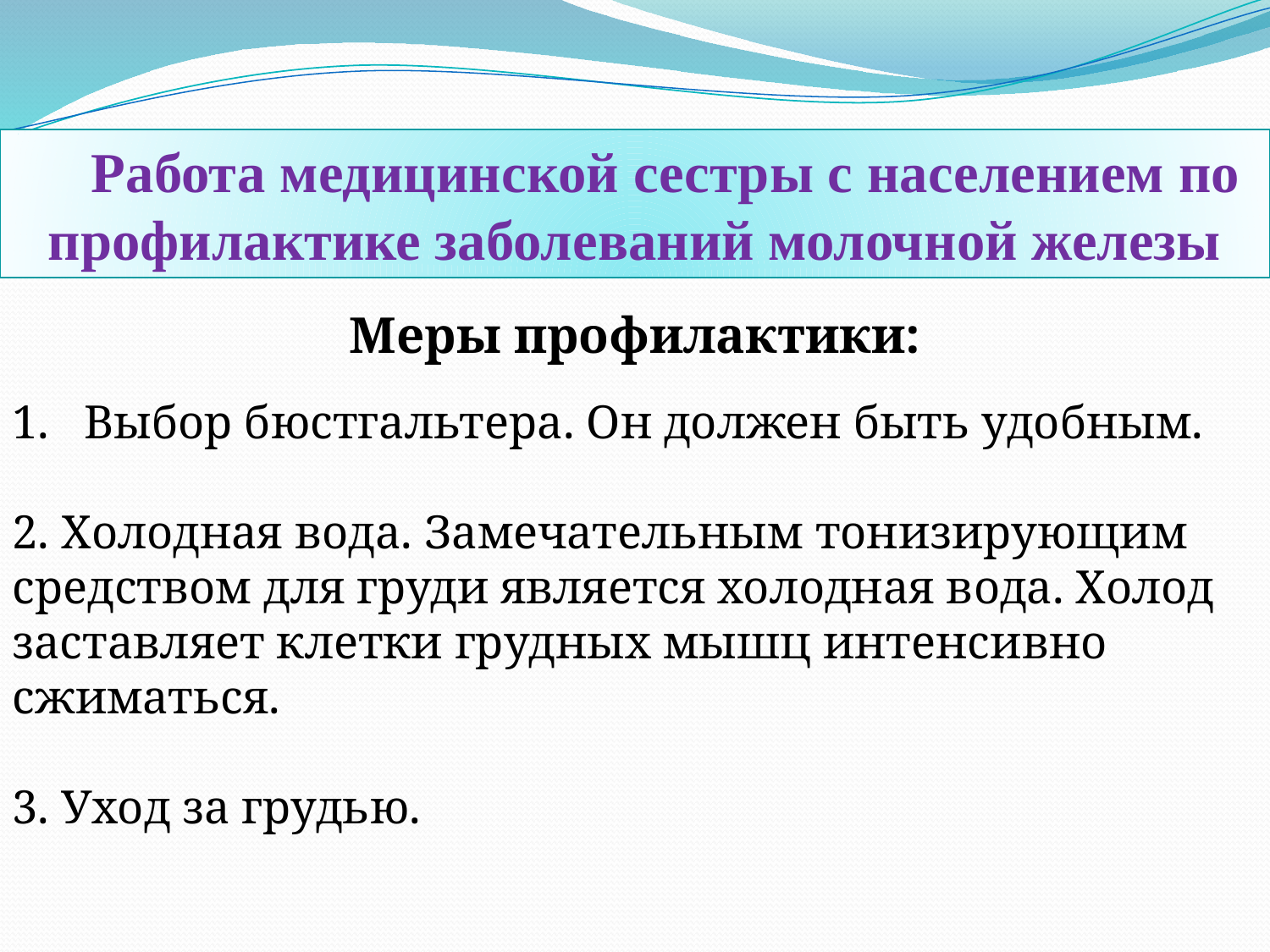

Работа медицинской сестры с населением по профилактике заболеваний молочной железы
Меры профилактики:

Выбор бюстгальтера. Он должен быть удобным.

2. Холодная вода. Замечательным тонизирующим средством для груди является холодная вода. Холод заставляет клетки грудных мышц интенсивно сжиматься.

3. Уход за грудью.